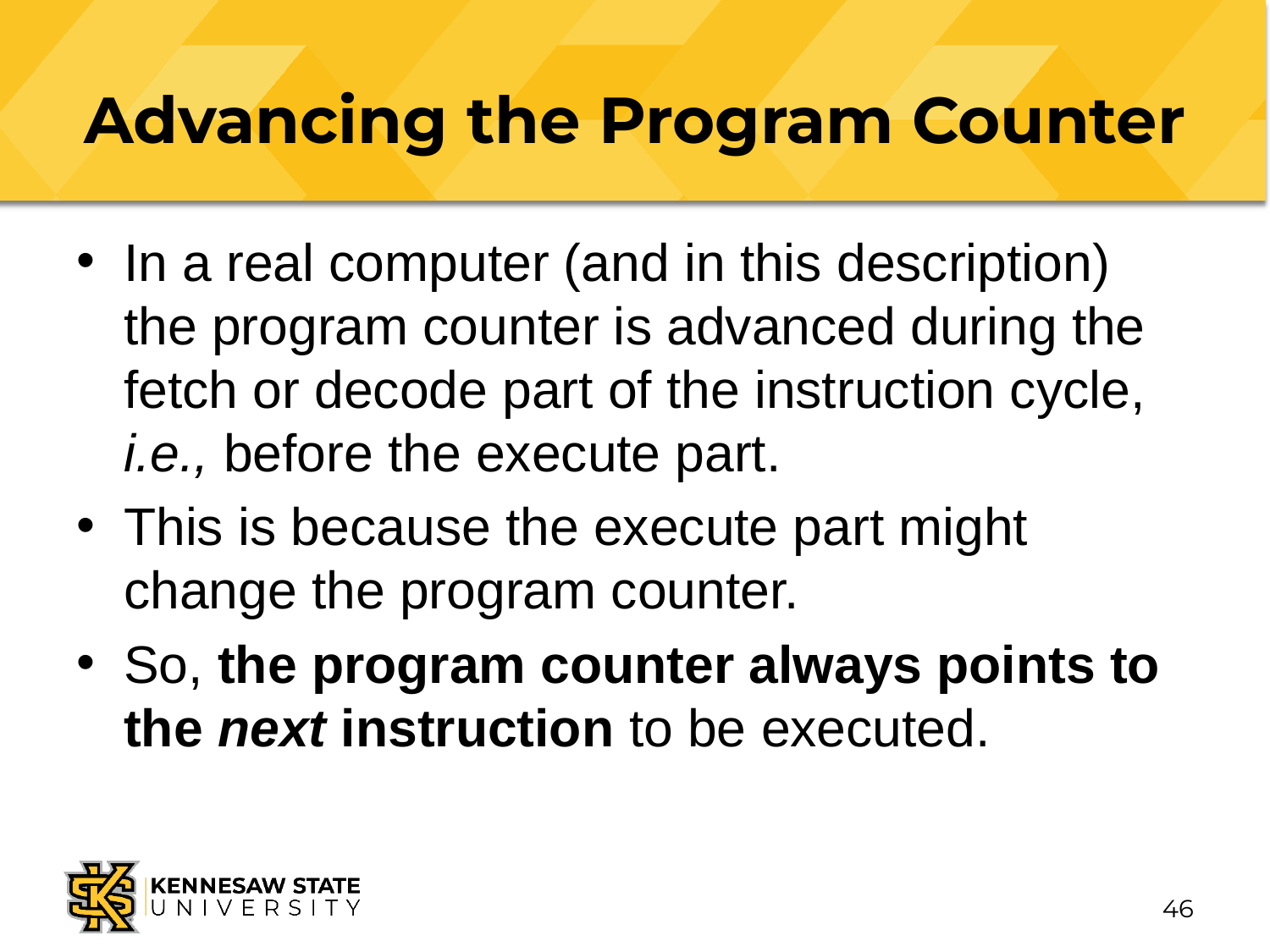

# Advancing the Program Counter
In a real computer (and in this description) the program counter is advanced during the fetch or decode part of the instruction cycle, i.e., before the execute part.
This is because the execute part might change the program counter.
So, the program counter always points to the next instruction to be executed.
46